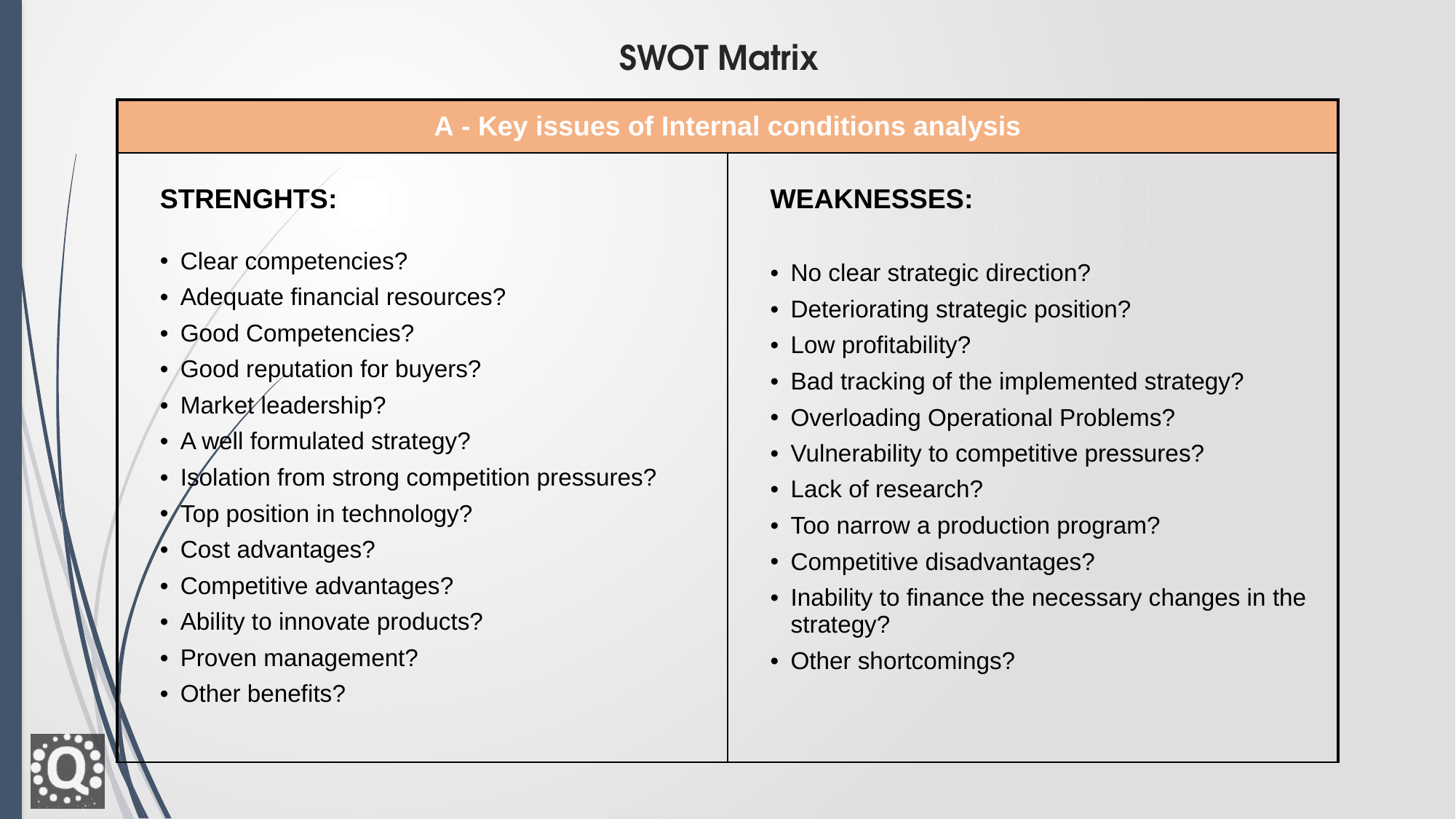

# SWOT Matrix
| A - Key issues of Internal conditions analysis |  |
| --- | --- |
| Strenghts: Clear competencies? Adequate financial resources? Good Competencies? Good reputation for buyers? Market leadership? A well formulated strategy? Isolation from strong competition pressures? Top position in technology? Cost advantages? Competitive advantages? Ability to innovate products? Proven management? Other benefits? | Weaknesses: No clear strategic direction? Deteriorating strategic position? Low profitability? Bad tracking of the implemented strategy? Overloading Operational Problems? Vulnerability to competitive pressures? Lack of research? Too narrow a production program? Competitive disadvantages? Inability to finance the necessary changes in the strategy? Other shortcomings? |